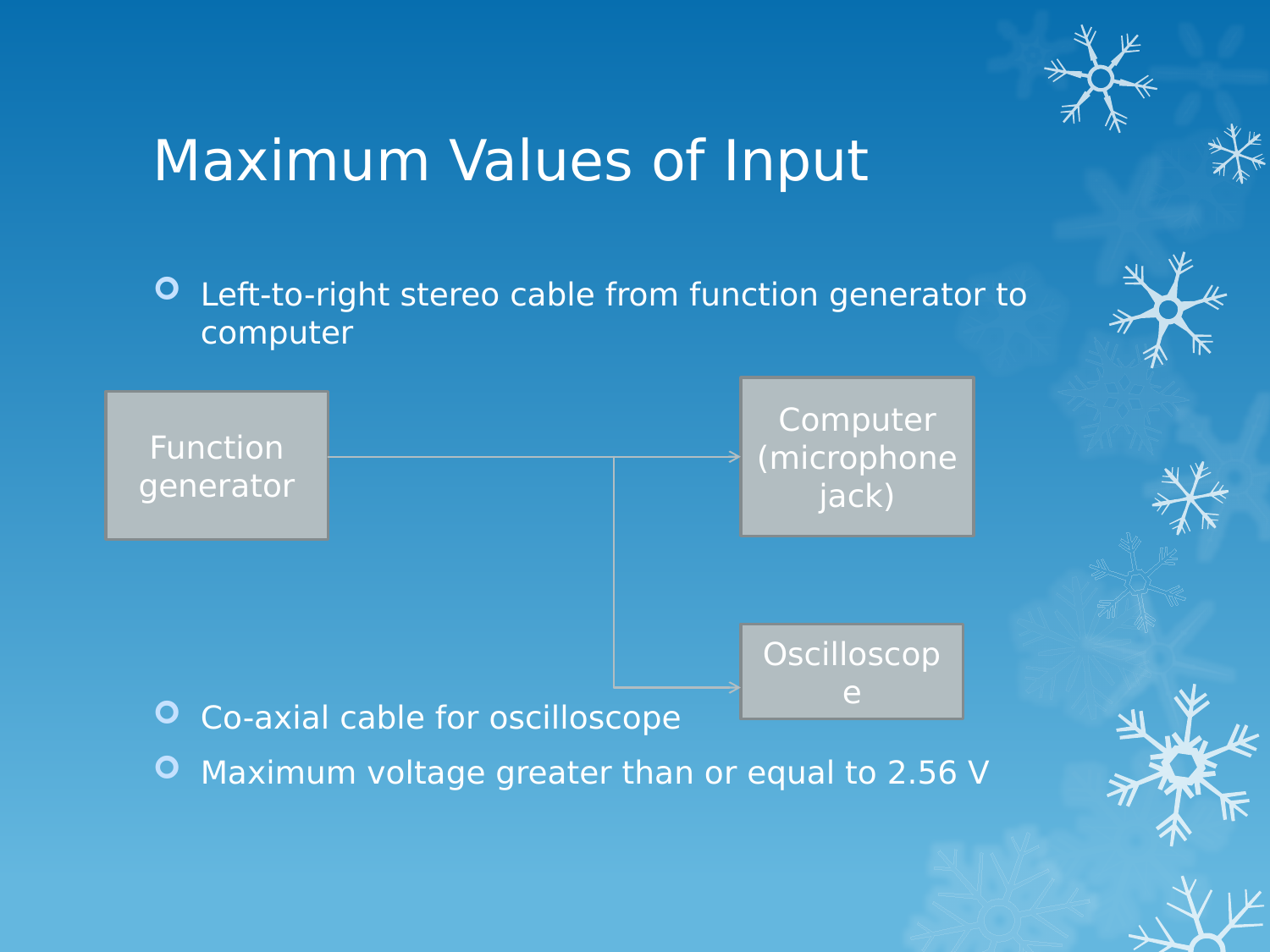

# Maximum Values of Input
Left-to-right stereo cable from function generator to computer

Co-axial cable for oscilloscope
Maximum voltage greater than or equal to 2.56 V
Computer (microphone jack)
Function generator
Oscilloscope